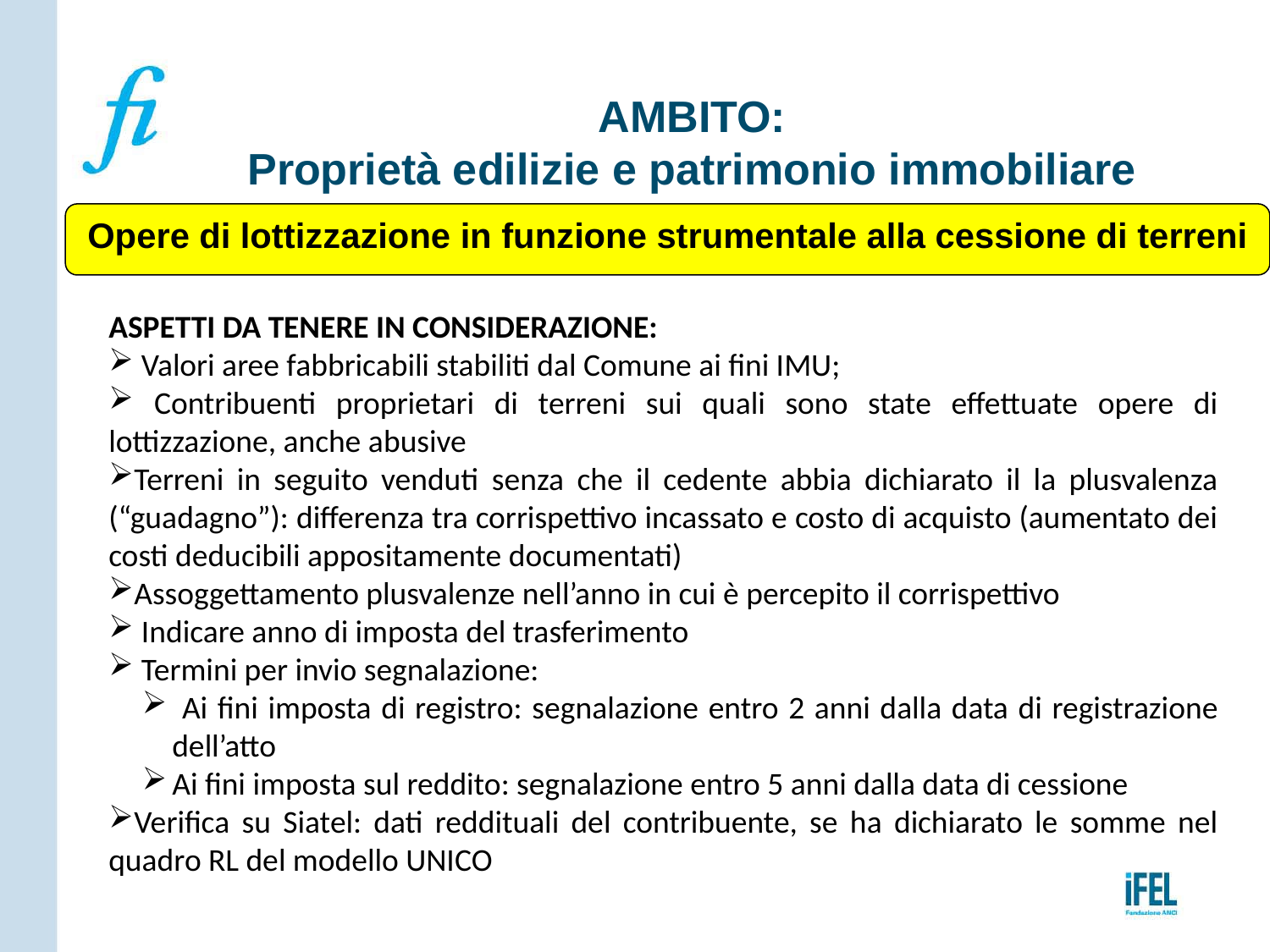

AMBITO:
Proprietà edilizie e patrimonio immobiliare
Opere di lottizzazione in funzione strumentale alla cessione di terreni
ASPETTI DA TENERE IN CONSIDERAZIONE:
 Valori aree fabbricabili stabiliti dal Comune ai fini IMU;
 Contribuenti proprietari di terreni sui quali sono state effettuate opere di lottizzazione, anche abusive
Terreni in seguito venduti senza che il cedente abbia dichiarato il la plusvalenza (“guadagno”): differenza tra corrispettivo incassato e costo di acquisto (aumentato dei costi deducibili appositamente documentati)
Assoggettamento plusvalenze nell’anno in cui è percepito il corrispettivo
 Indicare anno di imposta del trasferimento
 Termini per invio segnalazione:
 Ai fini imposta di registro: segnalazione entro 2 anni dalla data di registrazione dell’atto
Ai fini imposta sul reddito: segnalazione entro 5 anni dalla data di cessione
Verifica su Siatel: dati reddituali del contribuente, se ha dichiarato le somme nel quadro RL del modello UNICO